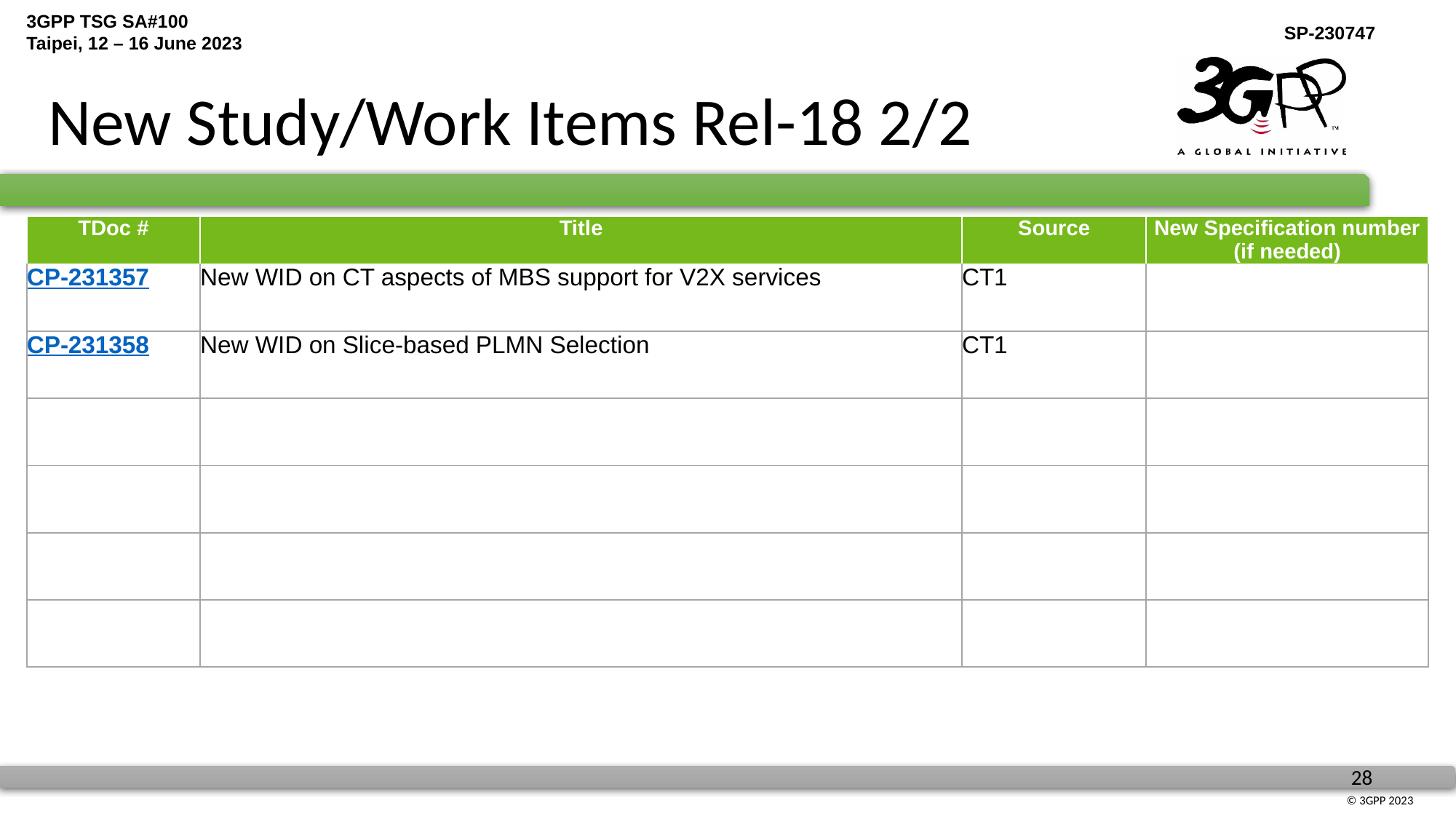

# New Study/Work Items Rel-18 2/2
| TDoc # | Title | Source | New Specification number (if needed) |
| --- | --- | --- | --- |
| CP-231357 | New WID on CT aspects of MBS support for V2X services | CT1 |  |
| CP-231358 | New WID on Slice-based PLMN Selection | CT1 |  |
|  |  |  |  |
|  |  |  |  |
|  |  |  |  |
|  |  |  |  |